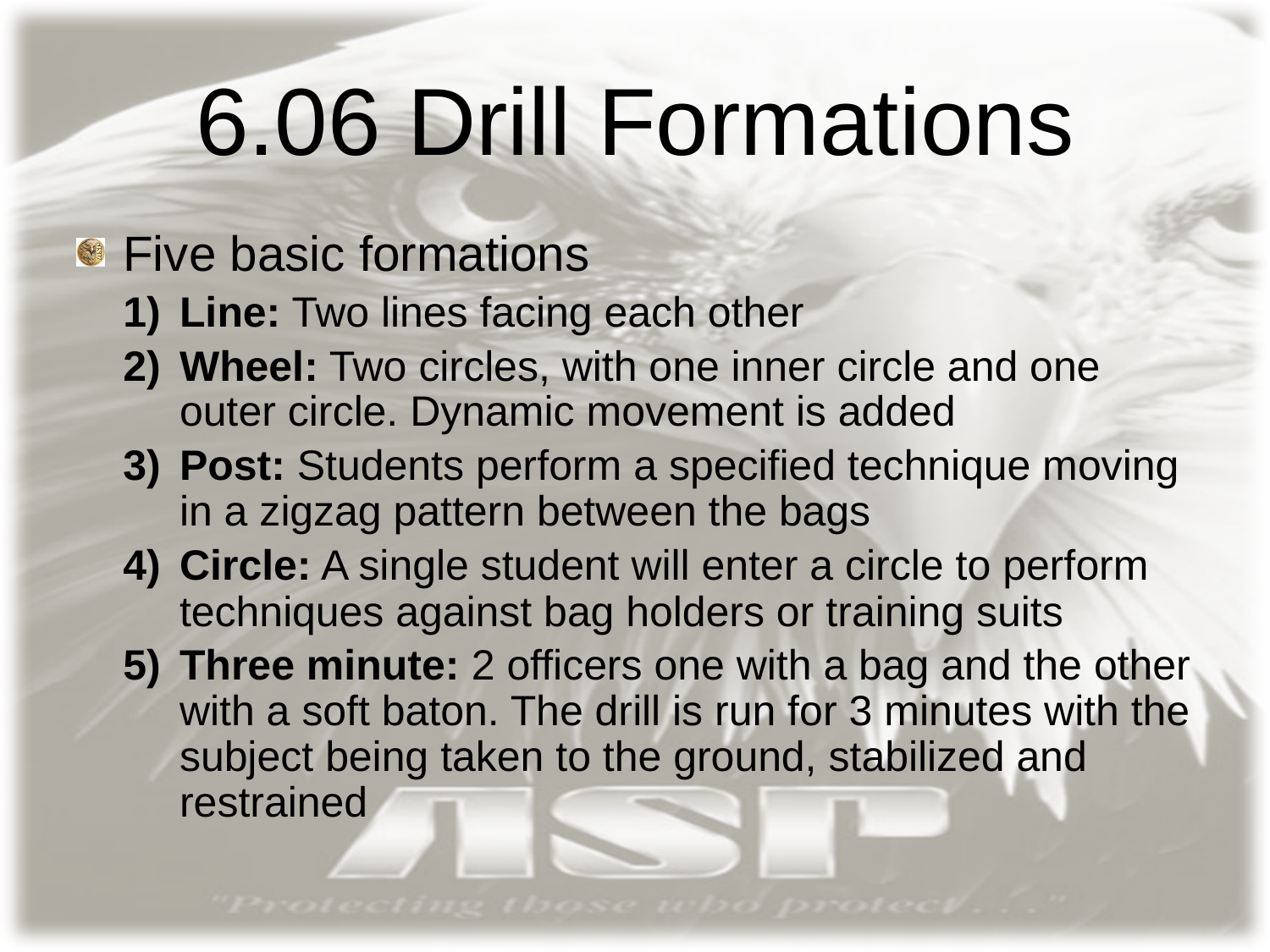

# 6.06 Drill Formations
Five basic formations
Line: Two lines facing each other
Wheel: Two circles, with one inner circle and one outer circle. Dynamic movement is added
Post: Students perform a specified technique moving in a zigzag pattern between the bags
Circle: A single student will enter a circle to perform techniques against bag holders or training suits
Three minute: 2 officers one with a bag and the other with a soft baton. The drill is run for 3 minutes with the subject being taken to the ground, stabilized and restrained